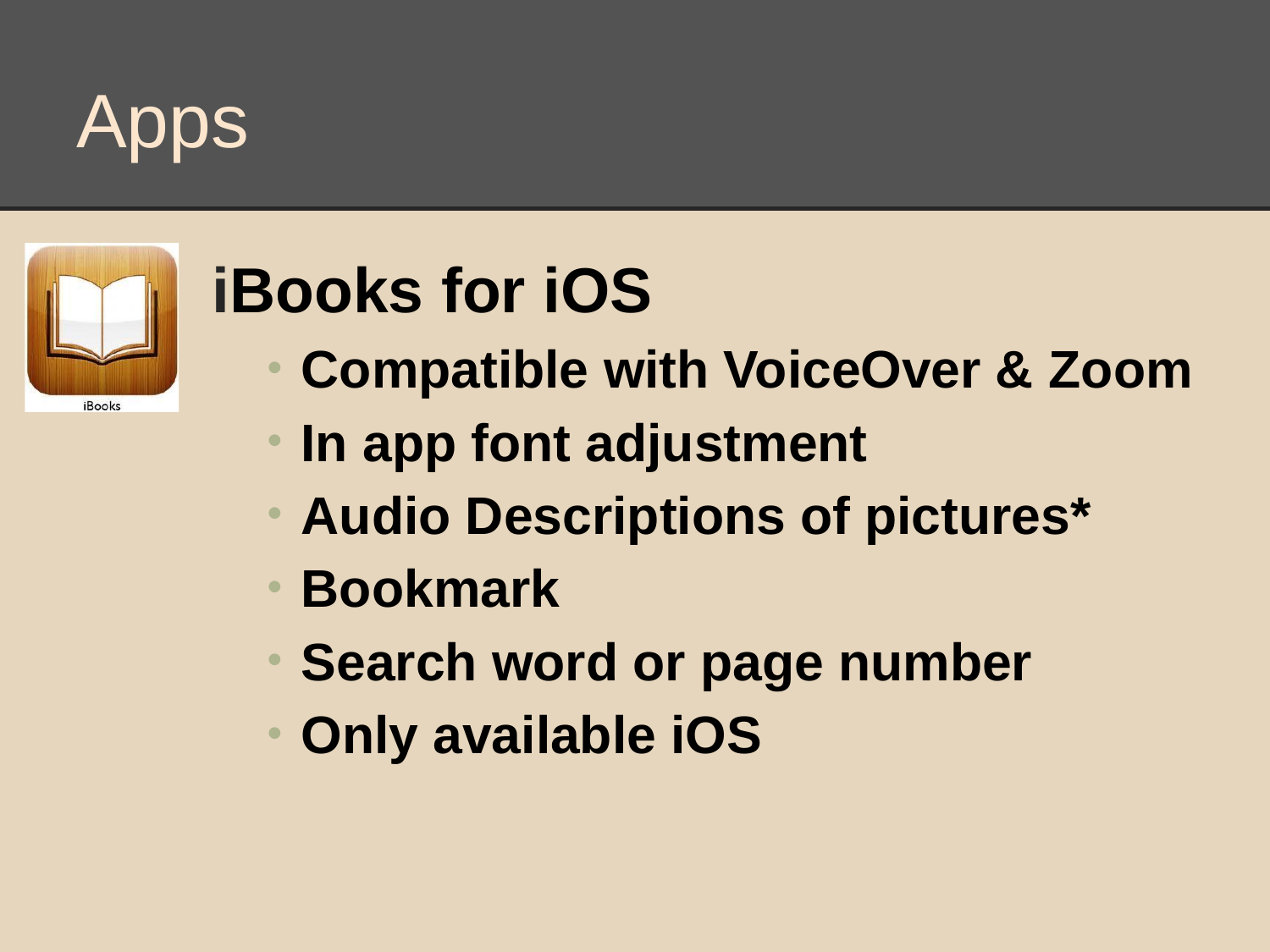

# Apps

iBooks for iOS
Compatible with VoiceOver & Zoom
In app font adjustment
Audio Descriptions of pictures*
Bookmark
Search word or page number
Only available iOS